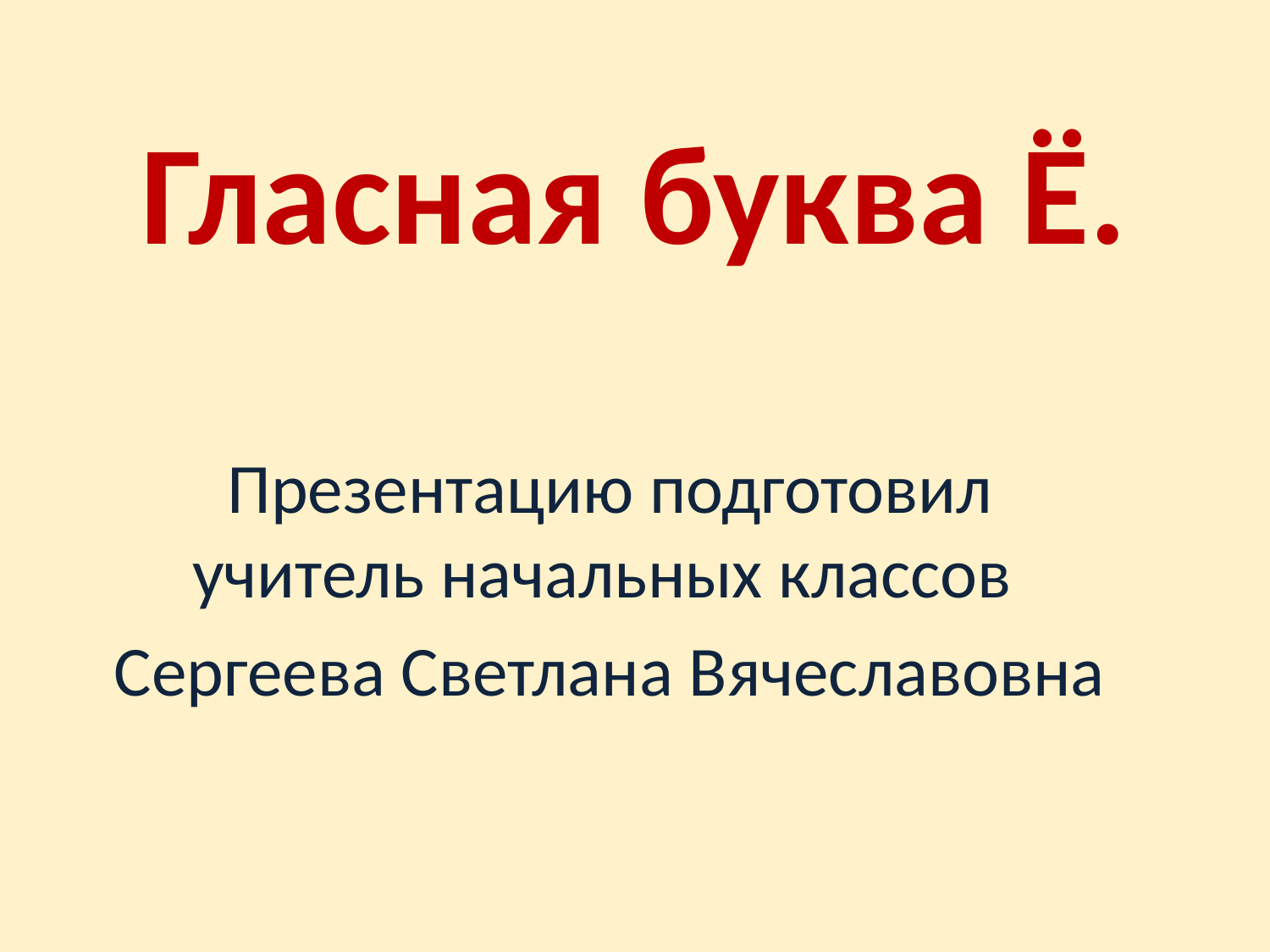

# Гласная буква Ё.
Презентацию подготовил учитель начальных классов
Сергеева Светлана Вячеславовна